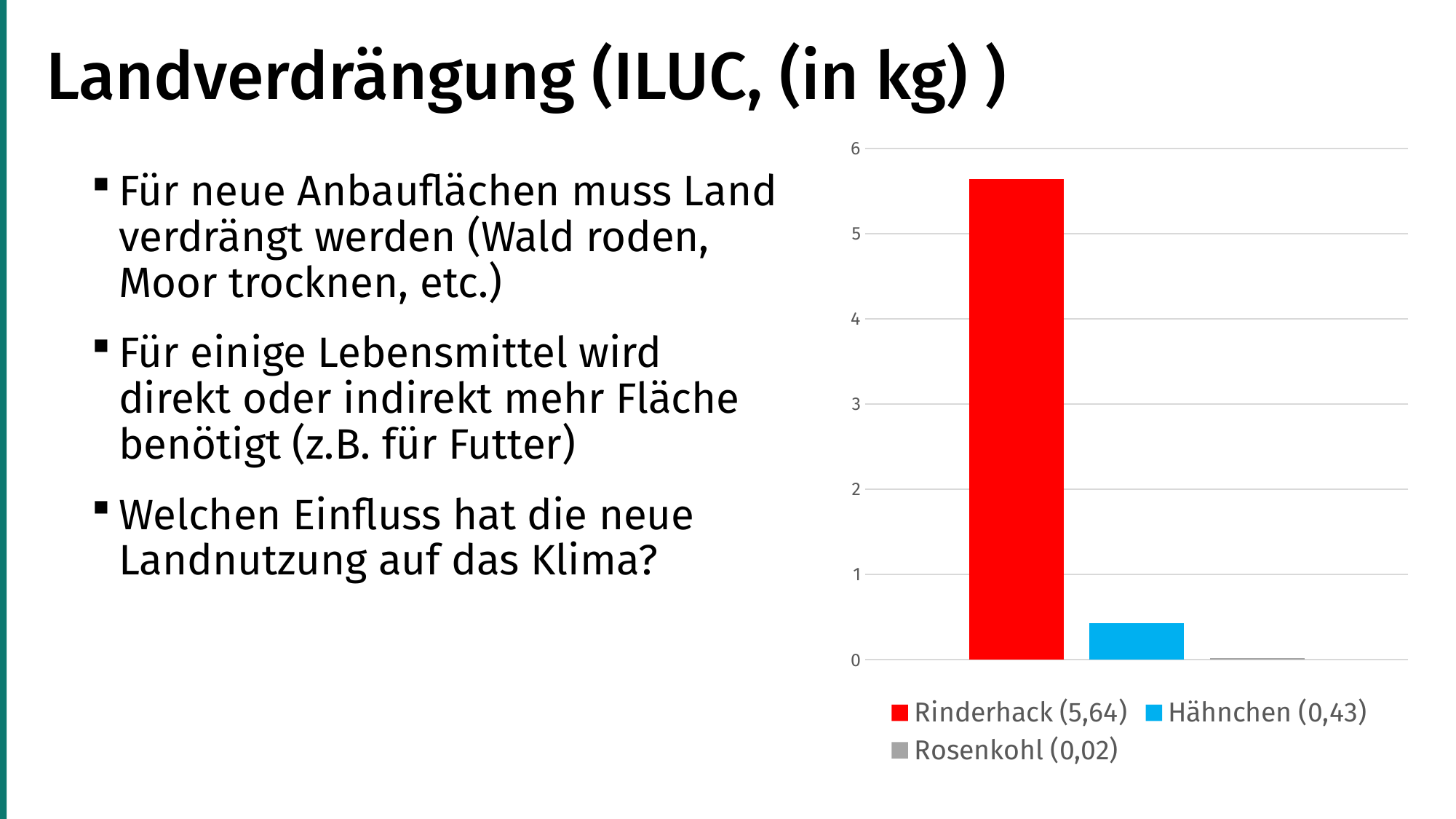

# Landverdrängung (ILUC, (in kg) )

### Chart

| Category | Rinderhack (5,64) | Hähnchen (0,43) | Rosenkohl (0,02) |
|---|---|---|---|
| Kategorie 1 | 5.64 | 0.43 | 0.02 |
Für neue Anbauflächen muss Land verdrängt werden (Wald roden, Moor trocknen, etc.)
Für einige Lebensmittel wird direkt oder indirekt mehr Fläche benötigt (z.B. für Futter)
Welchen Einfluss hat die neue Landnutzung auf das Klima?